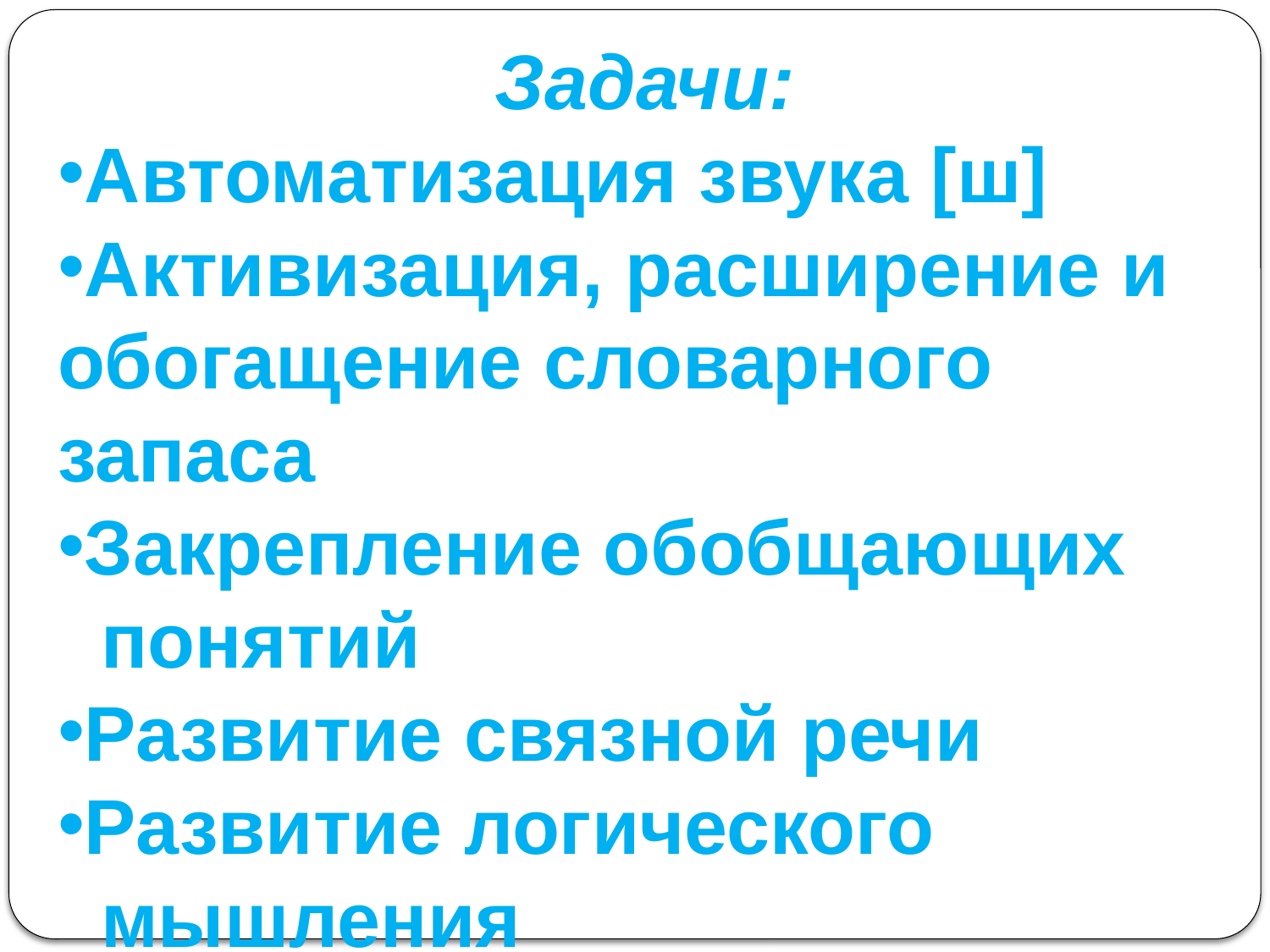

Задачи:
Автоматизация звука [ш]
Активизация, расширение и обогащение словарного запаса
Закрепление обобщающих
  понятий
Развитие связной речи
Развитие логического
  мышления